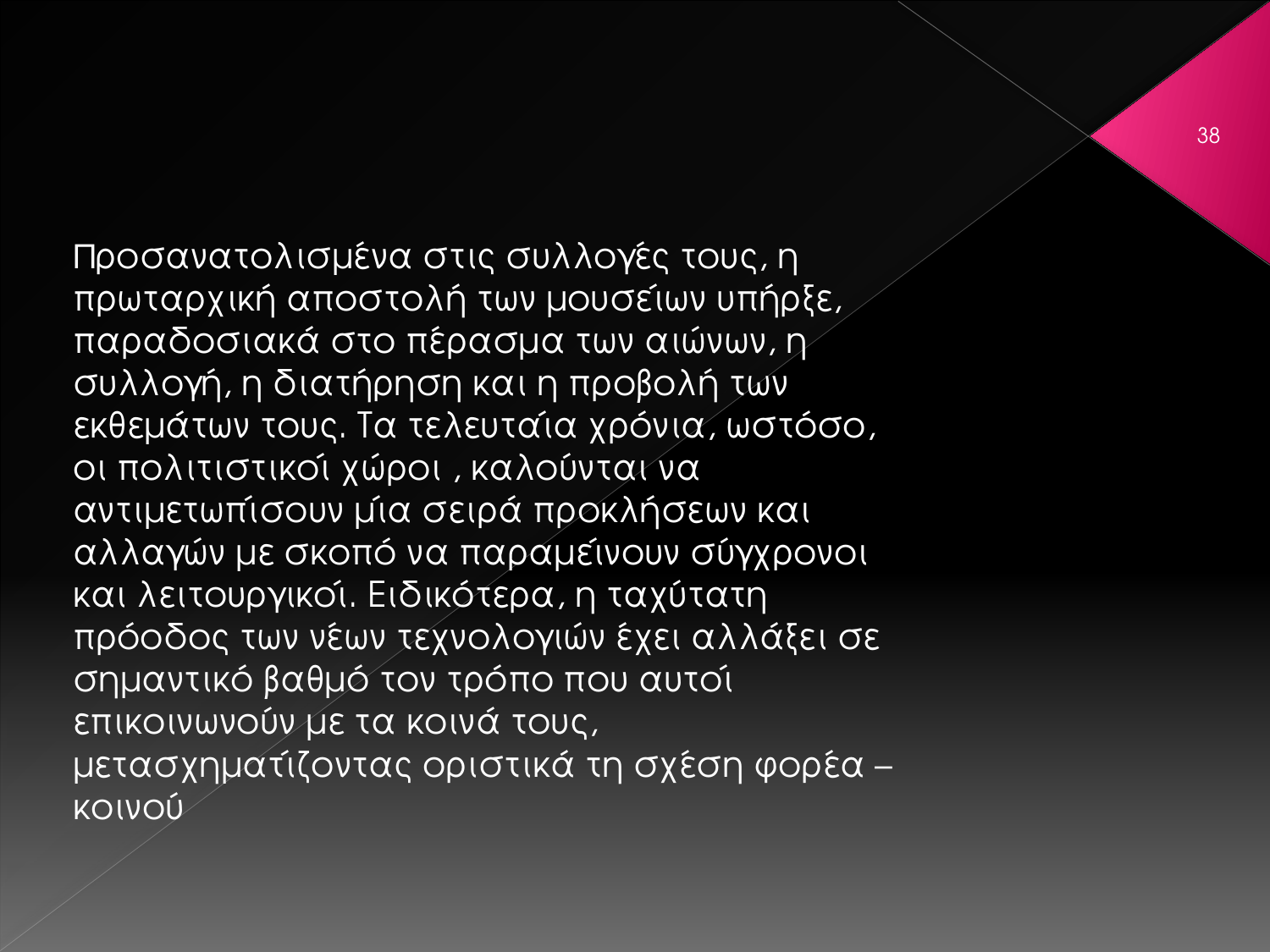

#
38
Προσανατολισμένα στις συλλογές τους, η πρωταρχική αποστολή των μουσείων υπήρξε, παραδοσιακά στο πέρασμα των αιώνων, η συλλογή, η διατήρηση και η προβολή των εκθεμάτων τους. Τα τελευταία χρόνια, ωστόσο, οι πολιτιστικοί χώροι , καλούνται να αντιμετωπίσουν μία σειρά προκλήσεων και αλλαγών με σκοπό να παραμείνουν σύγχρονοι και λειτουργικοί. Ειδικότερα, η ταχύτατη πρόοδος των νέων τεχνολογιών έχει αλλάξει σε σημαντικό βαθμό τον τρόπο που αυτοί επικοινωνούν με τα κοινά τους, μετασχηματίζοντας οριστικά τη σχέση φορέα – κοινού